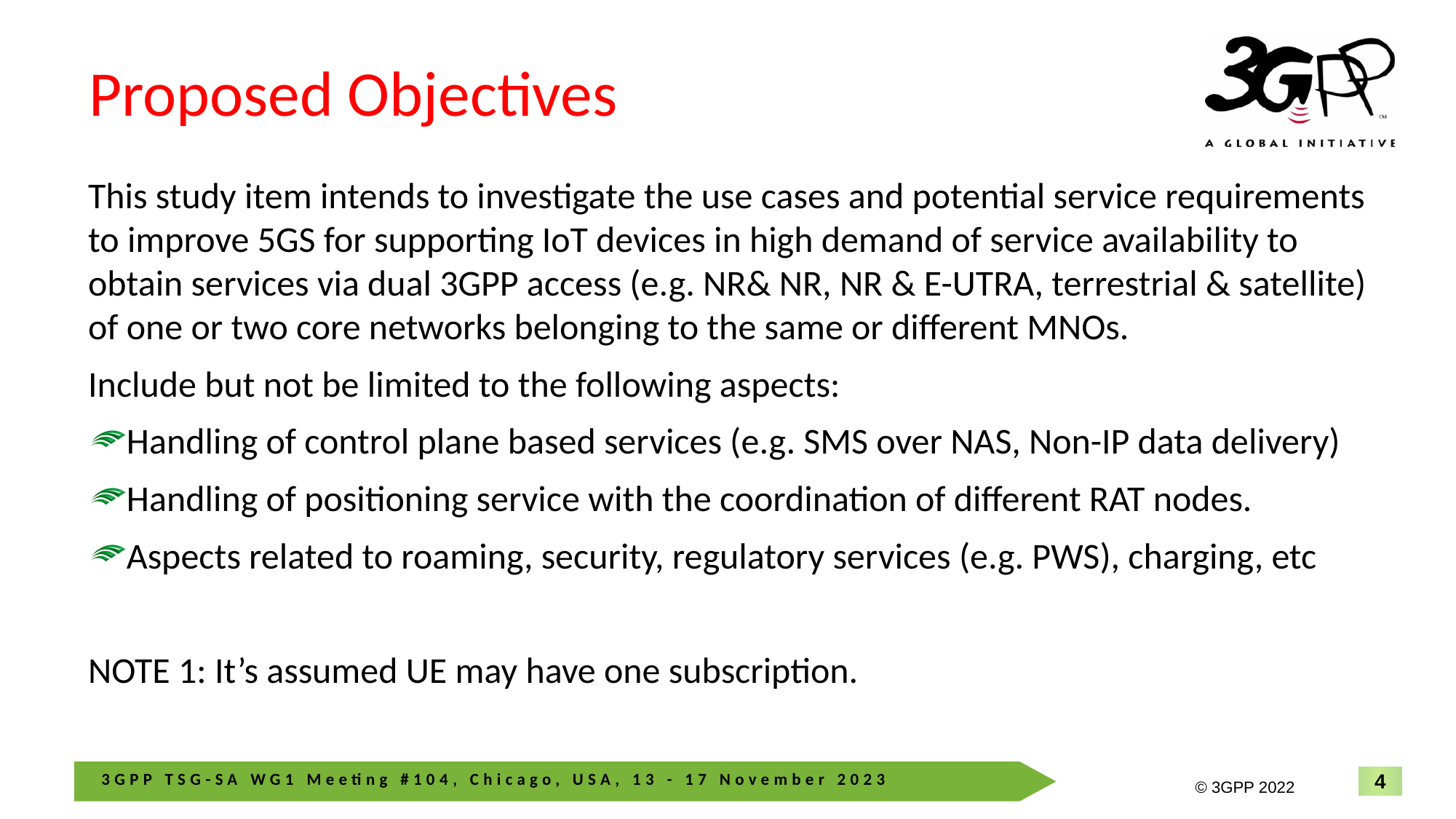

Proposed Objectives
This study item intends to investigate the use cases and potential service requirements to improve 5GS for supporting IoT devices in high demand of service availability to obtain services via dual 3GPP access (e.g. NR& NR, NR & E-UTRA, terrestrial & satellite) of one or two core networks belonging to the same or different MNOs.
Include but not be limited to the following aspects:
Handling of control plane based services (e.g. SMS over NAS, Non-IP data delivery)
Handling of positioning service with the coordination of different RAT nodes.
Aspects related to roaming, security, regulatory services (e.g. PWS), charging, etc

NOTE 1: It’s assumed UE may have one subscription.